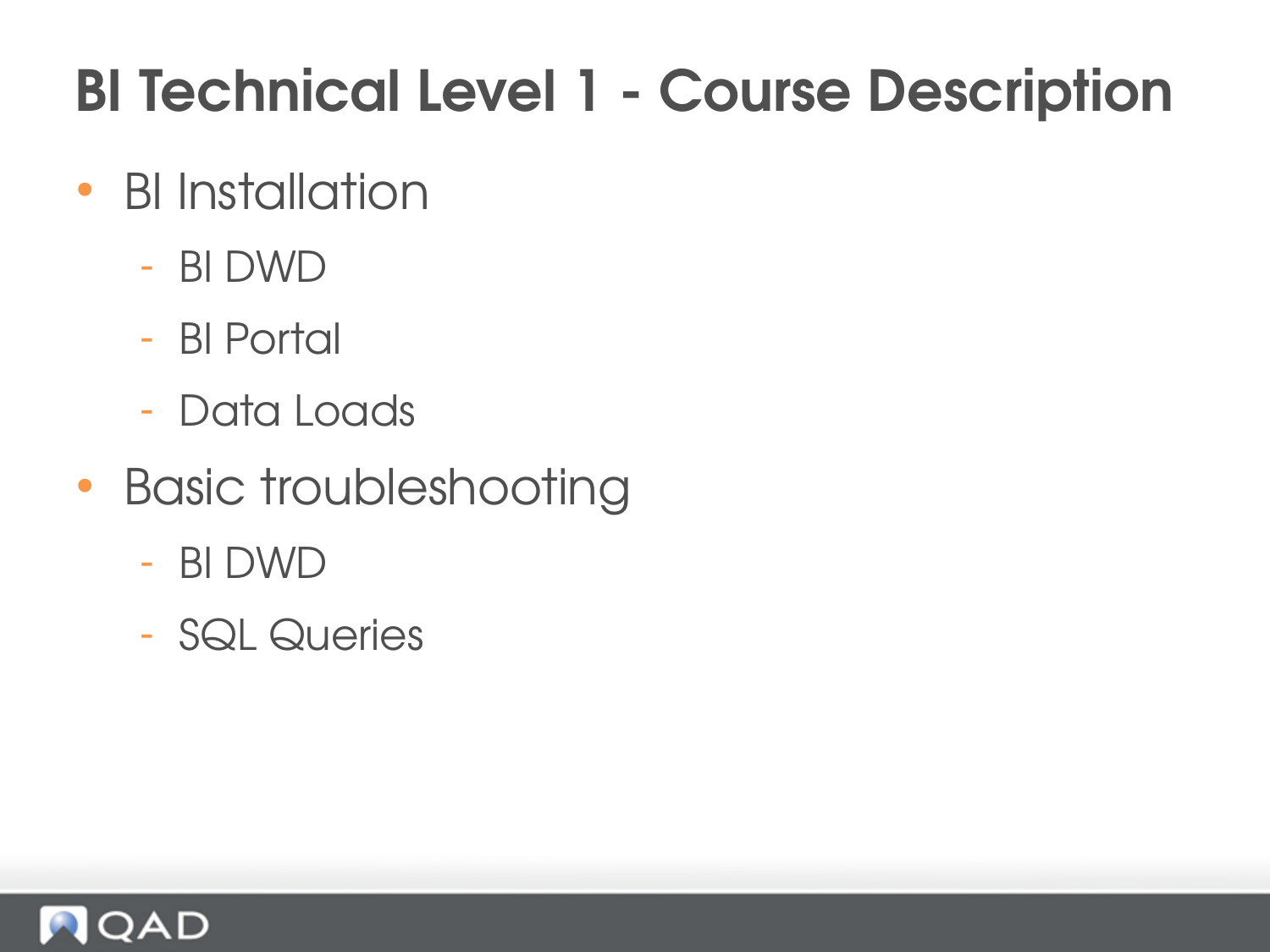

# BI Technical Level 1 - Course Description
BI Installation
BI DWD
BI Portal
Data Loads
Basic troubleshooting
BI DWD
SQL Queries